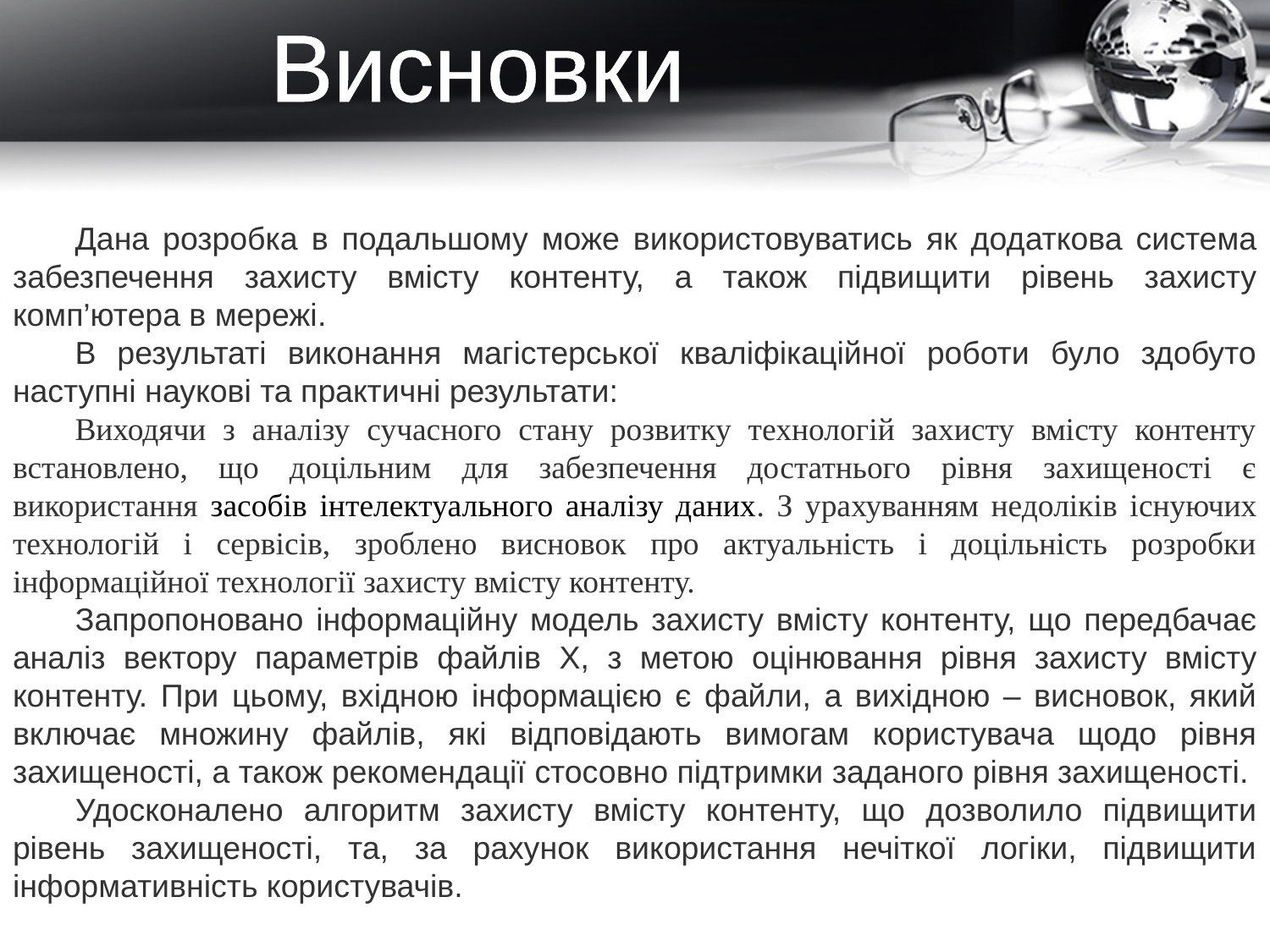

Висновки
Дана розробка в подальшому може використовуватись як додаткова система забезпечення захисту вмісту контенту, а також підвищити рівень захисту комп’ютера в мережі.
В результаті виконання магістерської кваліфікаційної роботи було здобуто наступні наукові та практичні результати:
Виходячи з аналізу сучасного стану розвитку технологій захисту вмісту контенту встановлено, що доцільним для забезпечення достатнього рівня захищеності є використання засобів інтелектуального аналізу даних. З урахуванням недоліків існуючих технологій і сервісів, зроблено висновок про актуальність і доцільність розробки інформаційної технології захисту вмісту контенту.
Запропоновано інформаційну модель захисту вмісту контенту, що передбачає аналіз вектору параметрів файлів X, з метою оцінювання рівня захисту вмісту контенту. При цьому, вхідною інформацією є файли, а вихідною – висновок, який включає множину файлів, які відповідають вимогам користувача щодо рівня захищеності, а також рекомендації стосовно підтримки заданого рівня захищеності.
Удосконалено алгоритм захисту вмісту контенту, що дозволило підвищити рівень захищеності, та, за рахунок використання нечіткої логіки, підвищити інформативність користувачів.